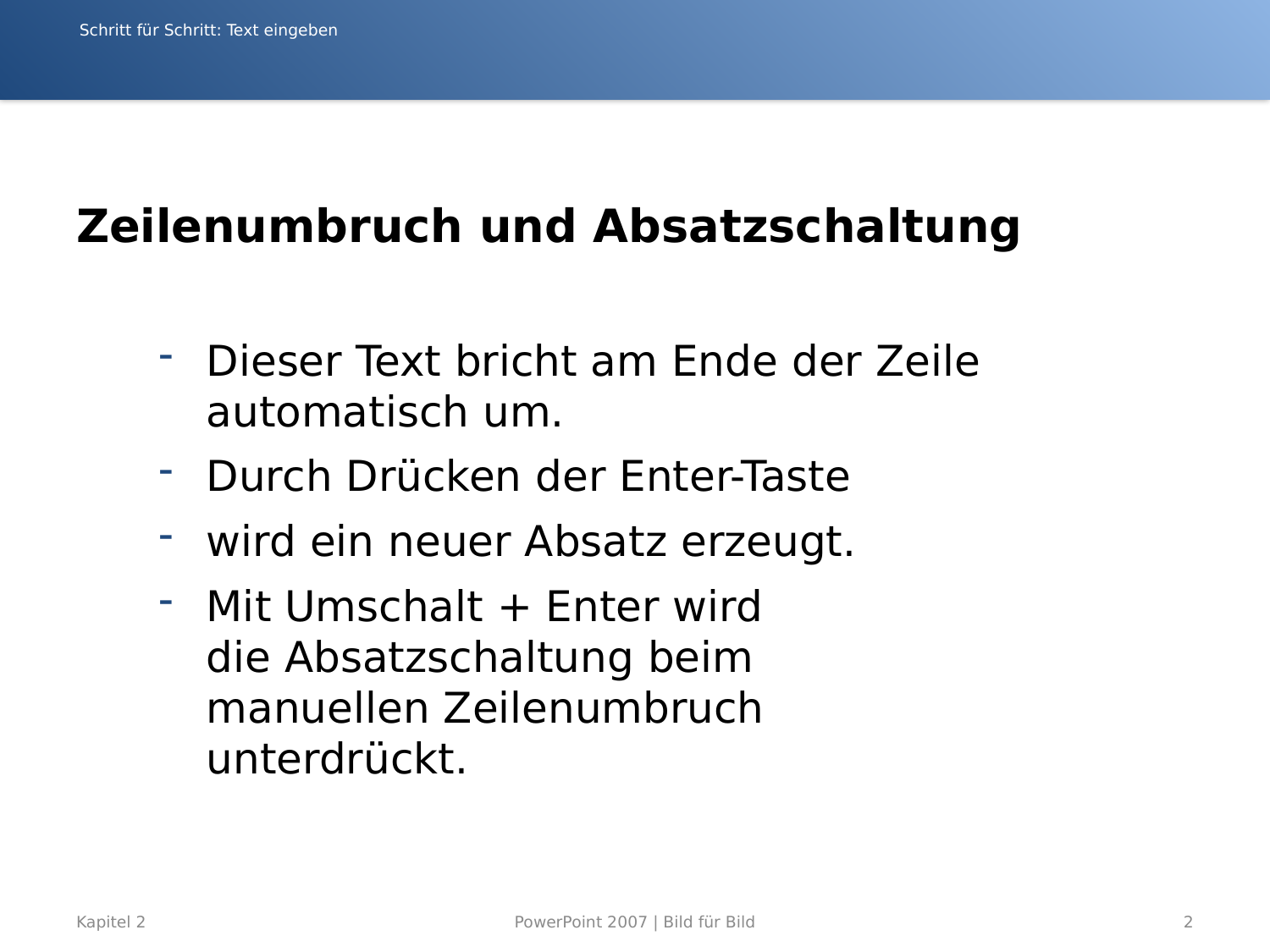

Schritt für Schritt: Text eingeben
# Zeilenumbruch und Absatzschaltung
Dieser Text bricht am Ende der Zeile automatisch um.
Durch Drücken der Enter-Taste
wird ein neuer Absatz erzeugt.
Mit Umschalt + Enter wird
die Absatzschaltung beim
manuellen Zeilenumbruch
unterdrückt.
PowerPoint 2007 | Bild für Bild
Kapitel 2
2